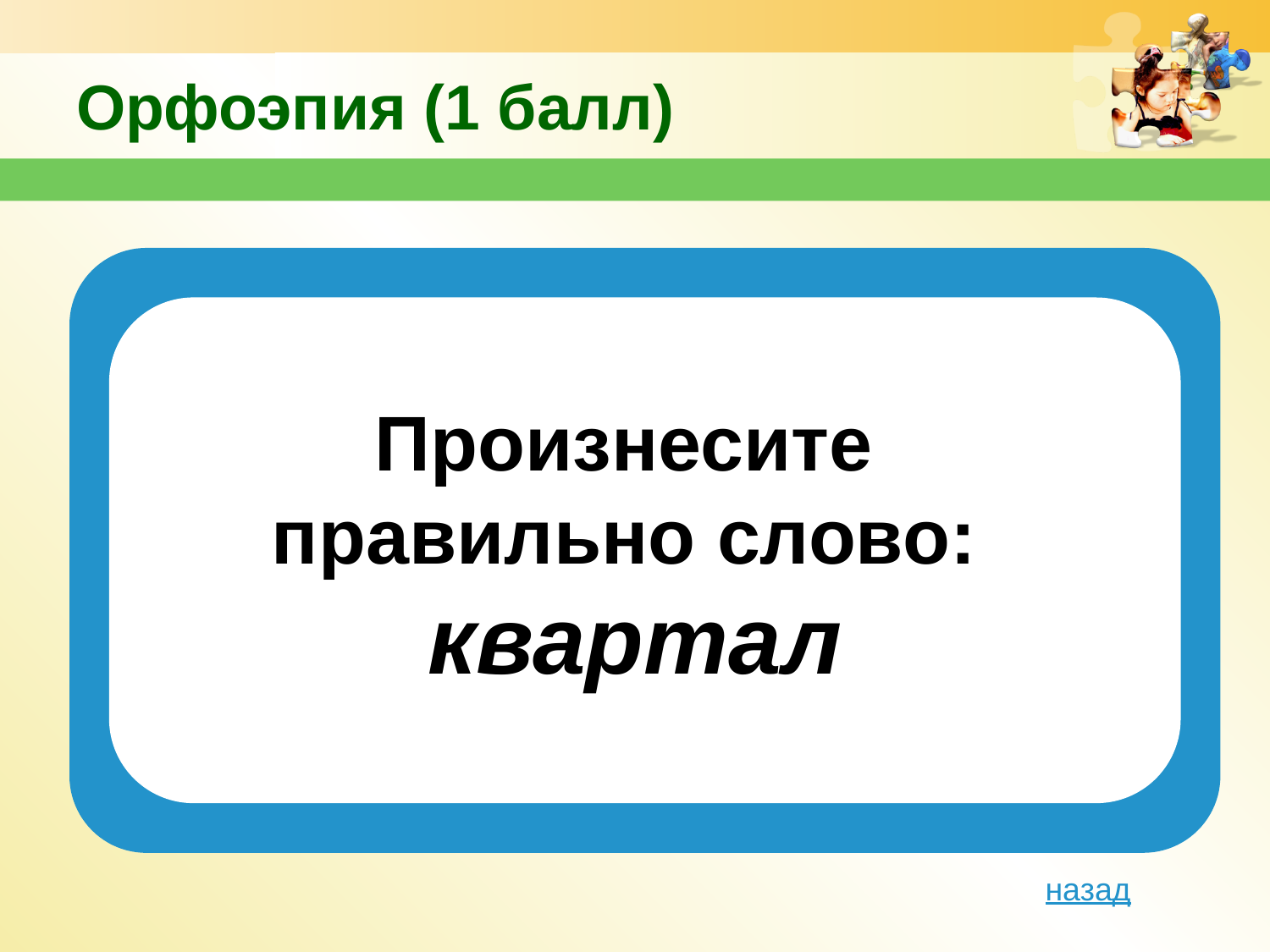

# Орфоэпия (1 балл)

Text in here

Произнесите
правильно слово:
квартал
Text in here
назад